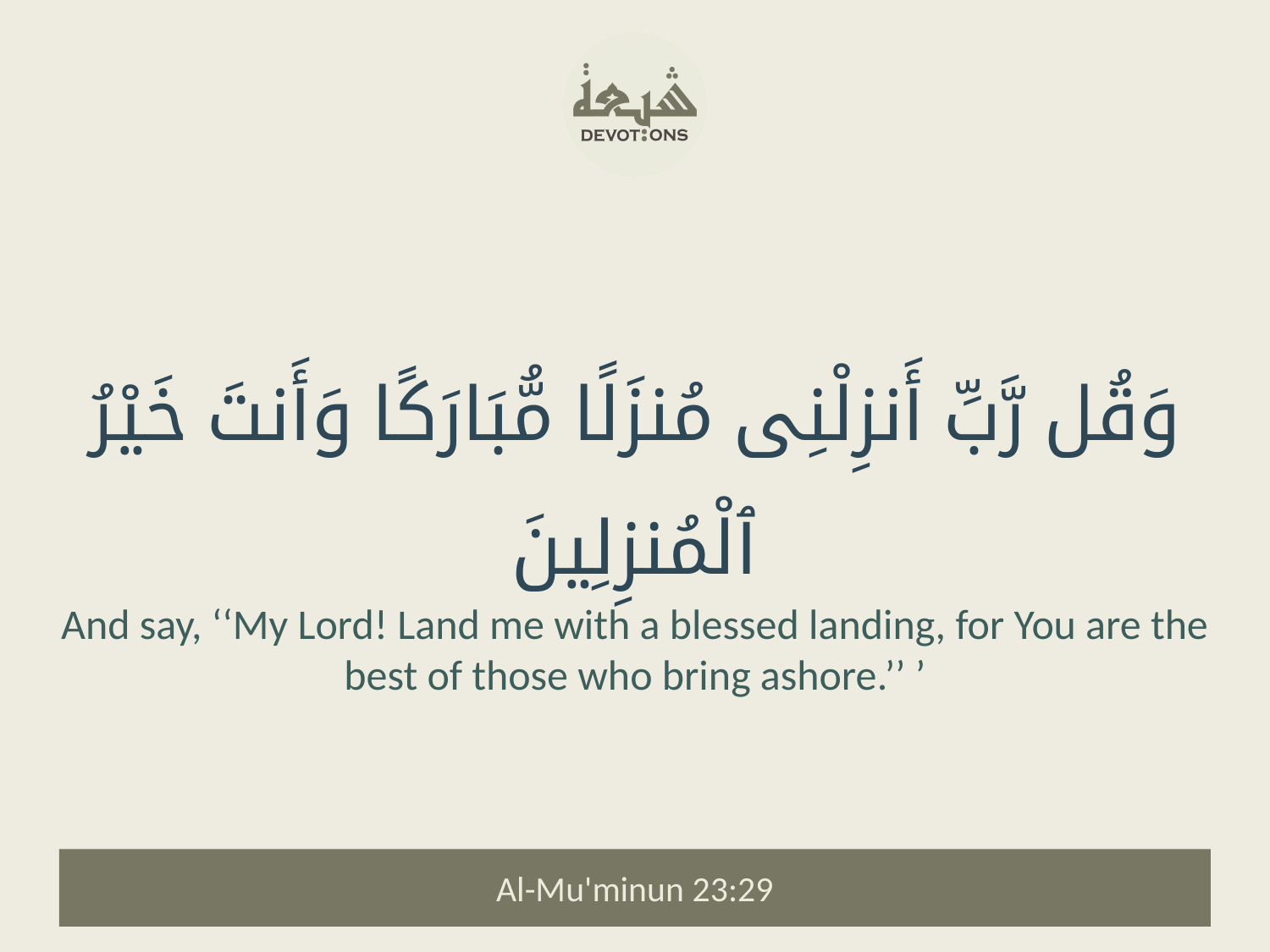

وَقُل رَّبِّ أَنزِلْنِى مُنزَلًا مُّبَارَكًا وَأَنتَ خَيْرُ ٱلْمُنزِلِينَ
And say, ‘‘My Lord! Land me with a blessed landing, for You are the best of those who bring ashore.’’ ’
Al-Mu'minun 23:29